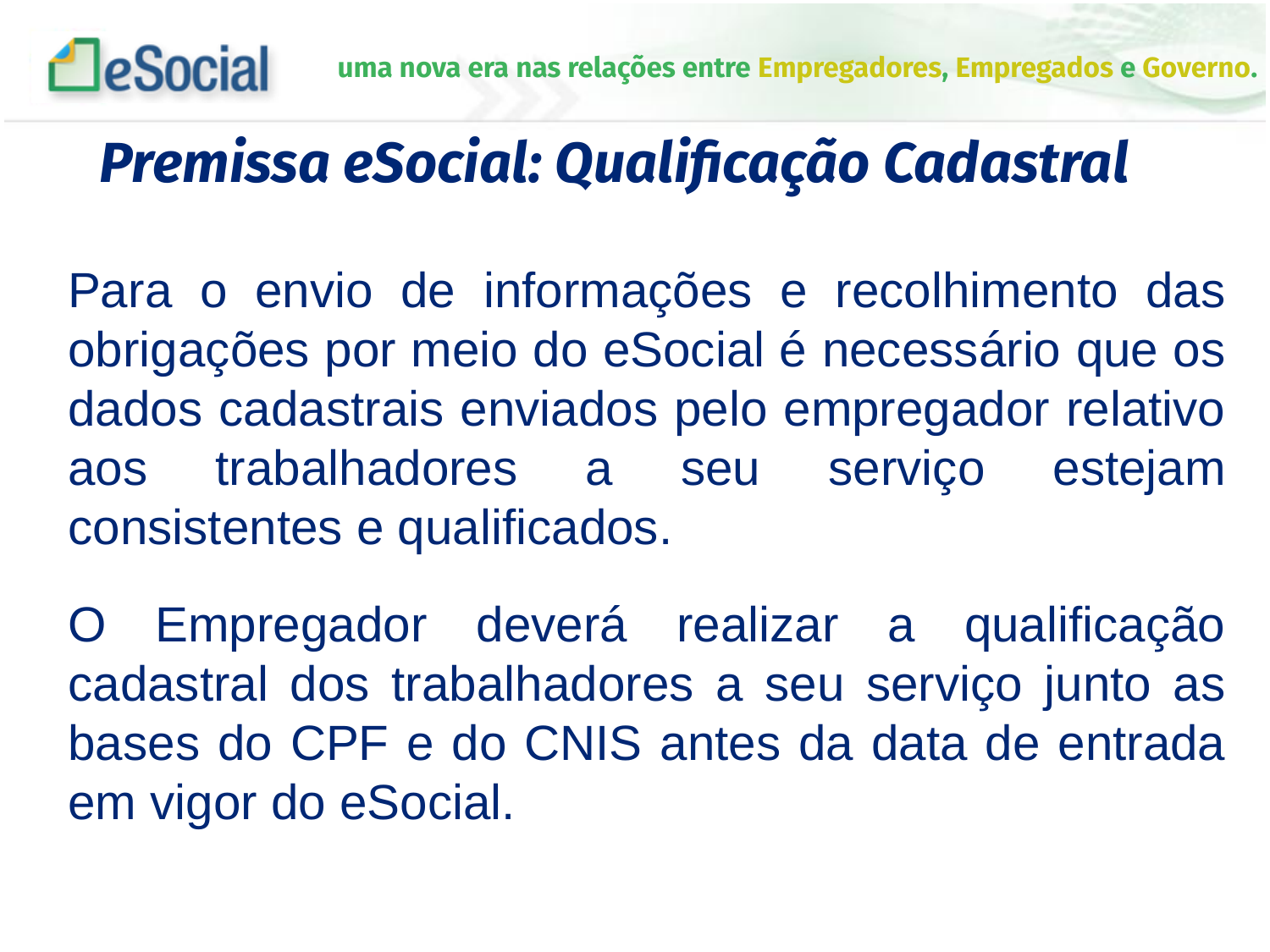

Premissa eSocial: Qualificação Cadastral

Para o envio de informações e recolhimento das obrigações por meio do eSocial é necessário que os dados cadastrais enviados pelo empregador relativo aos trabalhadores a seu serviço estejam consistentes e qualificados.

O Empregador deverá realizar a qualificação cadastral dos trabalhadores a seu serviço junto as bases do CPF e do CNIS antes da data de entrada em vigor do eSocial.